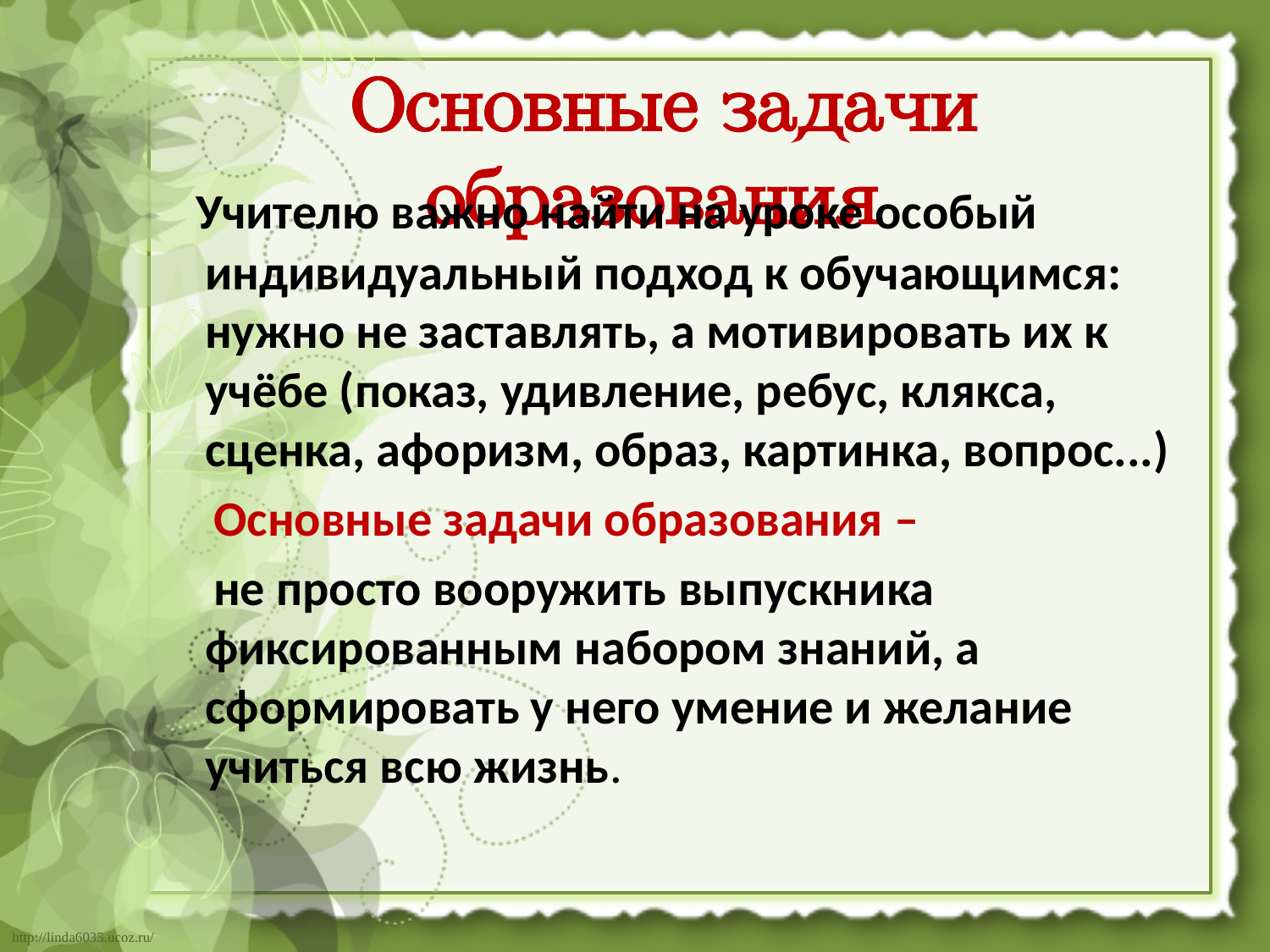

# Основные задачи образования
   Учителю важно найти на уроке особый индивидуальный подход к обучающимся: нужно не заставлять, а мотивировать их к учёбе (показ, удивление, ребус, клякса, сценка, афоризм, образ, картинка, вопрос...)
     Основные задачи образования –
     не просто вооружить выпускника фиксированным набором знаний, а сформировать у него умение и желание учиться всю жизнь.